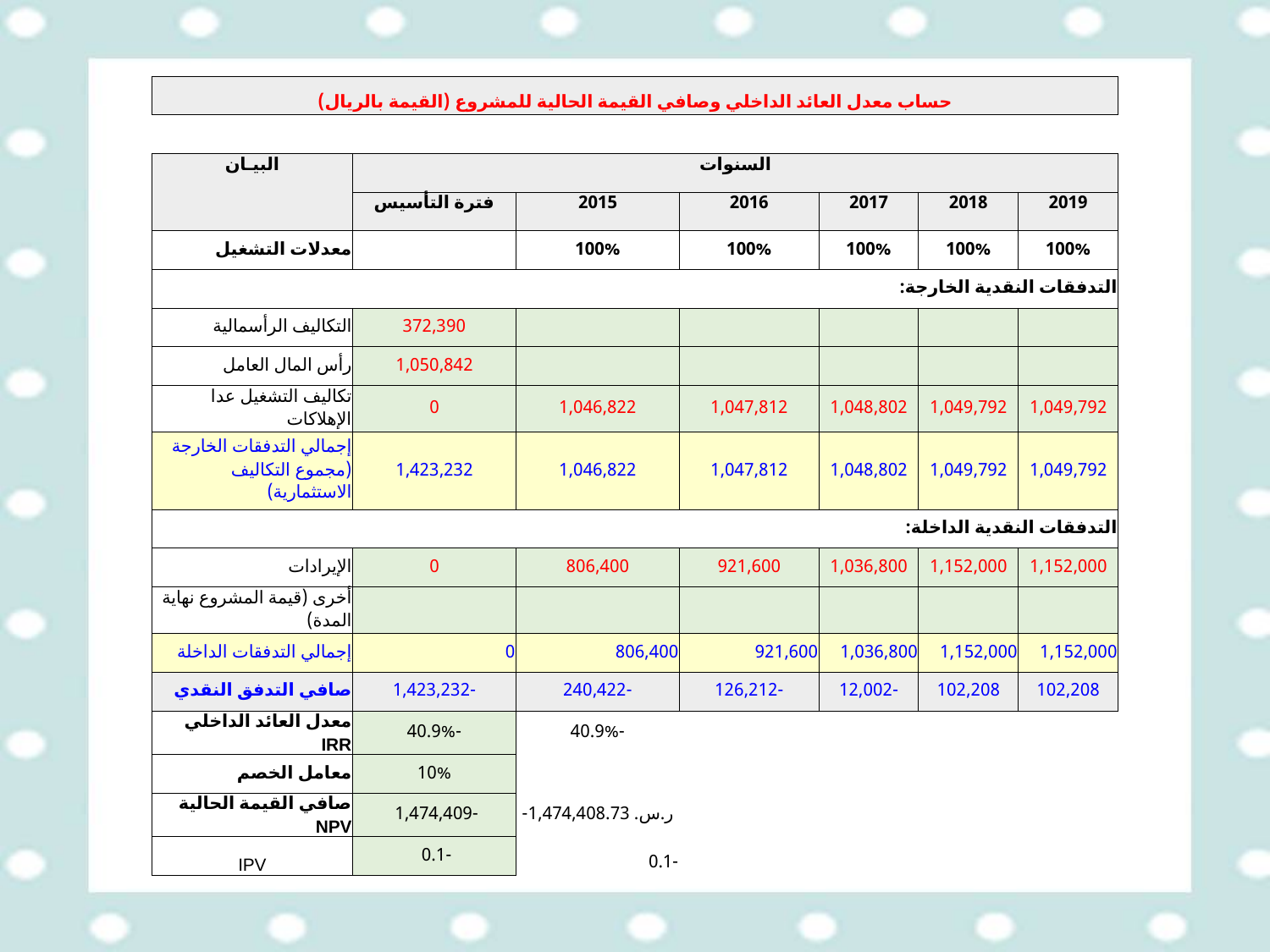

#
| حساب معدل العائد الداخلي وصافي القيمة الحالية للمشروع (القيمة بالريال) |  |  |  |  |  |  |
| --- | --- | --- | --- | --- | --- | --- |
|  |  |  |  |  |  |  |
| البيـان | السنوات |  |  |  |  |  |
|  | فترة التأسيس | 2015 | 2016 | 2017 | 2018 | 2019 |
| معدلات التشغيل |  | 100% | 100% | 100% | 100% | 100% |
| التدفقات النقدية الخارجة: |  |  |  |  |  |  |
| التكاليف الرأسمالية | 372,390 |  |  |  |  |  |
| رأس المال العامل | 1,050,842 |  |  |  |  |  |
| تكاليف التشغيل عدا الإهلاكات | 0 | 1,046,822 | 1,047,812 | 1,048,802 | 1,049,792 | 1,049,792 |
| إجمالي التدفقات الخارجة (مجموع التكاليف الاستثمارية) | 1,423,232 | 1,046,822 | 1,047,812 | 1,048,802 | 1,049,792 | 1,049,792 |
| التدفقات النقدية الداخلة: |  |  |  |  |  |  |
| الإيرادات | 0 | 806,400 | 921,600 | 1,036,800 | 1,152,000 | 1,152,000 |
| أخرى (قيمة المشروع نهاية المدة) |  |  |  |  |  |  |
| إجمالي التدفقات الداخلة | 0 | 806,400 | 921,600 | 1,036,800 | 1,152,000 | 1,152,000 |
| صافي التدفق النقدي | -1,423,232 | -240,422 | -126,212 | -12,002 | 102,208 | 102,208 |
| معدل العائد الداخلي IRR | -40.9% | -40.9% |  |  |  |  |
| معامل الخصم | 10% |  |  |  |  |  |
| صافي القيمة الحالية NPV | -1,474,409 | ر.س.‏ 1,474,408.73- |  |  |  |  |
| IPV | -0.1 | -0.1 |  |  |  |  |